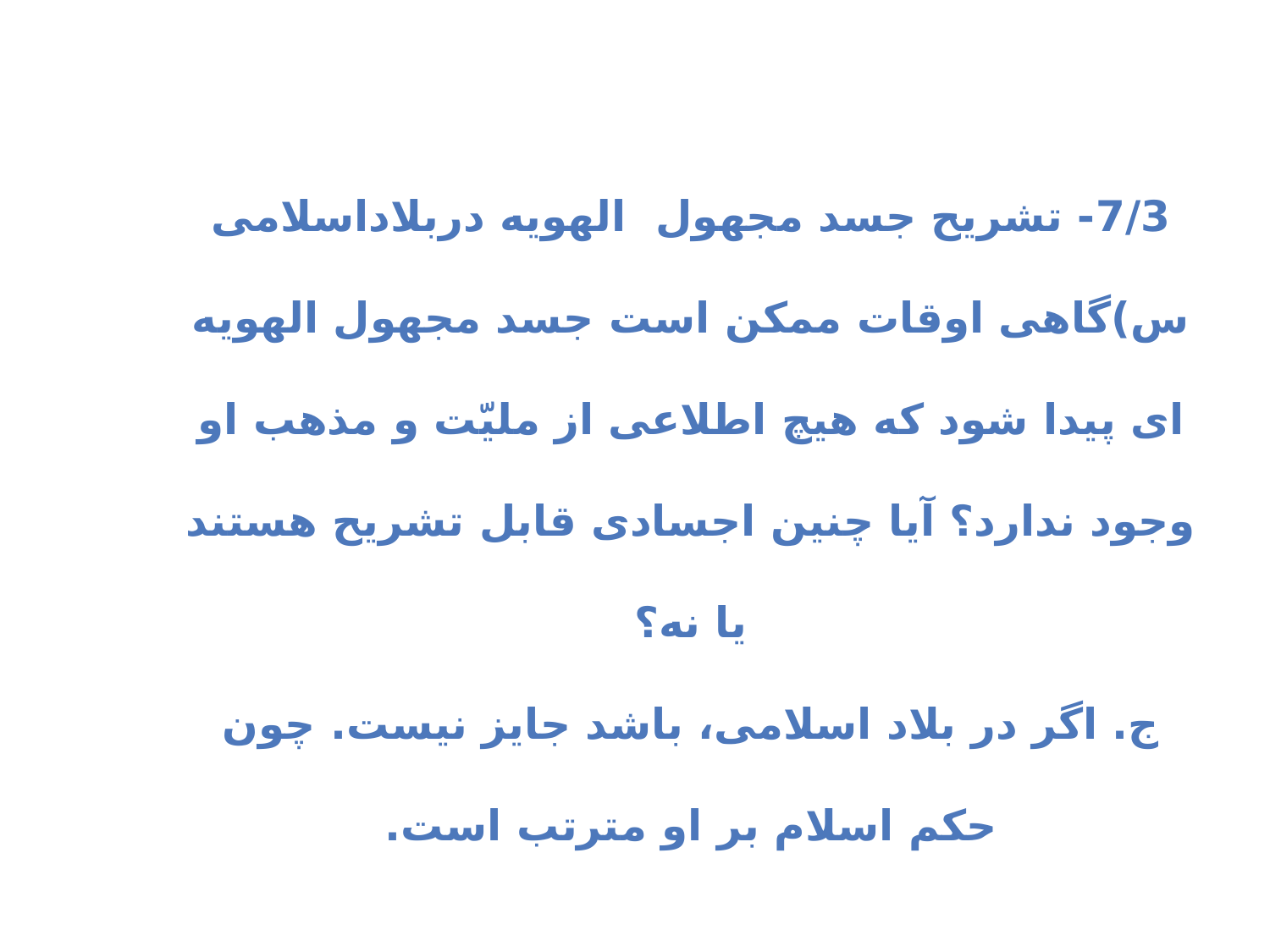

7/3- تشریح جسد مجهول  الهویه دربلاداسلامی
س)گاهی اوقات ممکن است جسد مجهول الهویه ای پیدا شود که هیچ اطلاعی از ملیّت و مذهب او وجود ندارد؟ آیا چنین اجسادی قابل تشریح هستند یا نه؟
ج. اگر در بلاد اسلامی، باشد جایز نیست. چون حکم اسلام بر او مترتب است.